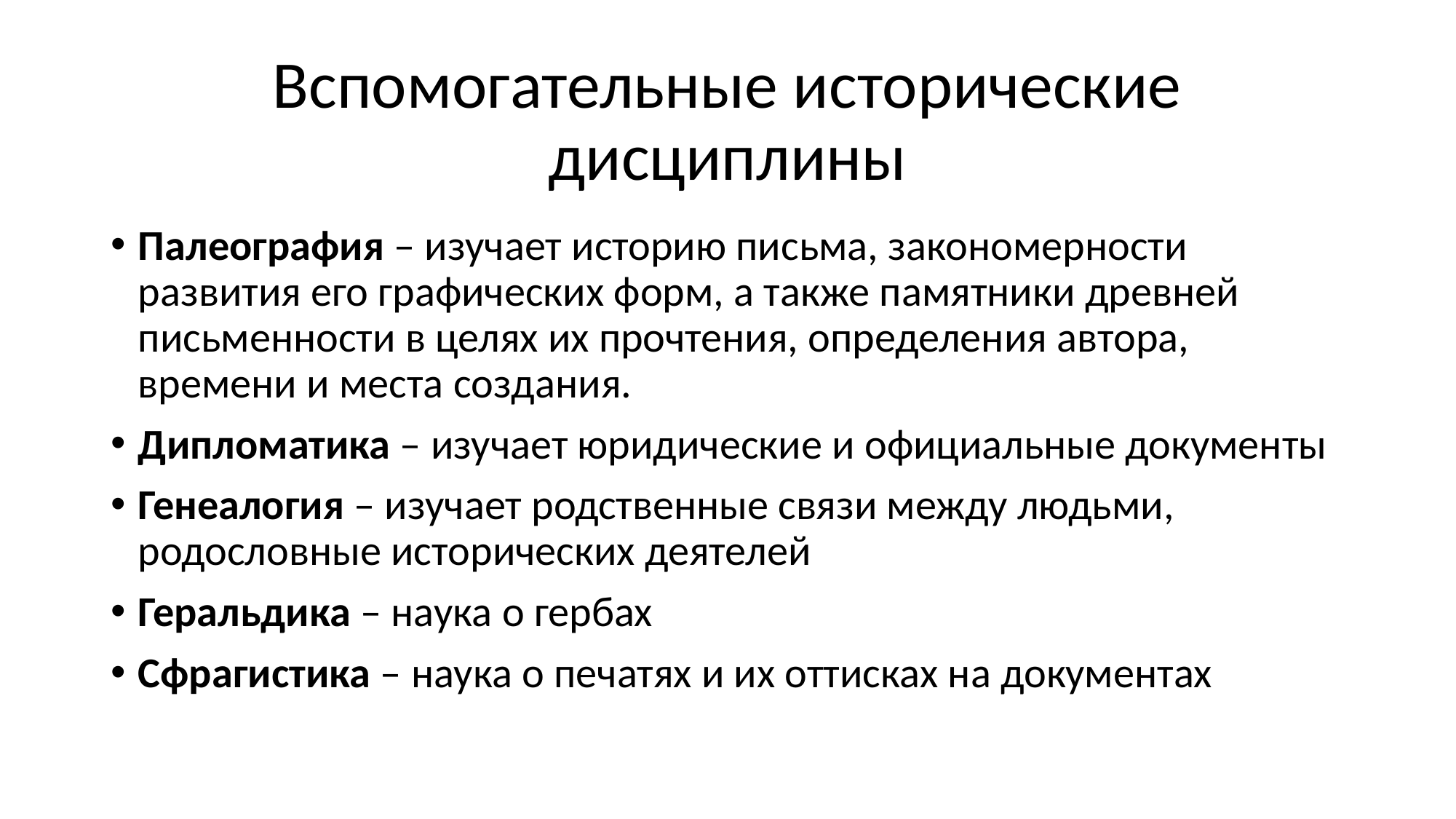

# Вспомогательные исторические дисциплины
Палеография – изучает историю письма, закономерности развития его графических форм, а также памятники древней письменности в целях их прочтения, определения автора, времени и места создания.
Дипломатика – изучает юридические и официальные документы
Генеалогия – изучает родственные связи между людьми, родословные исторических деятелей
Геральдика – наука о гербах
Сфрагистика – наука о печатях и их оттисках на документах